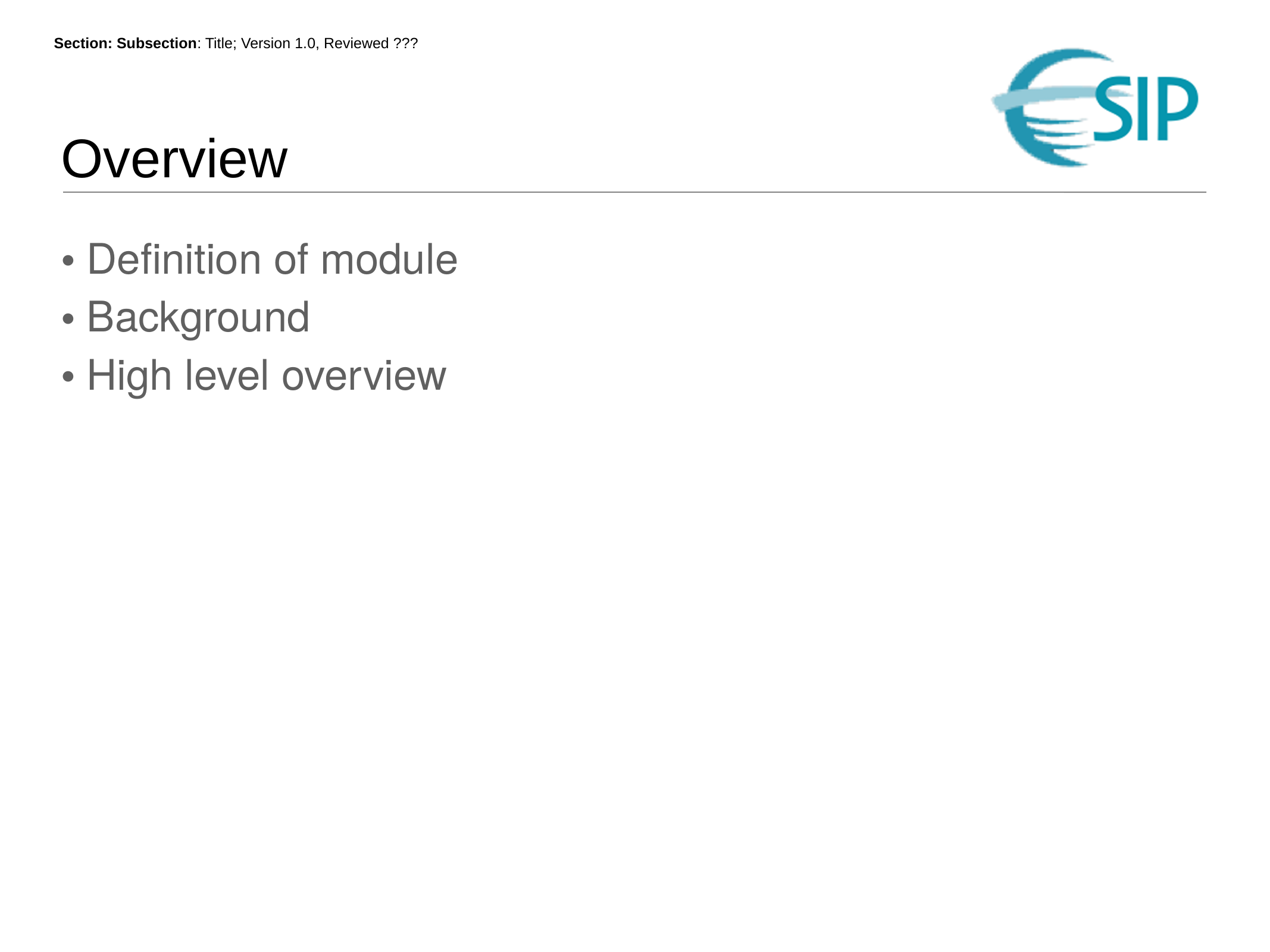

# Overview
Definition of module
Background
High level overview